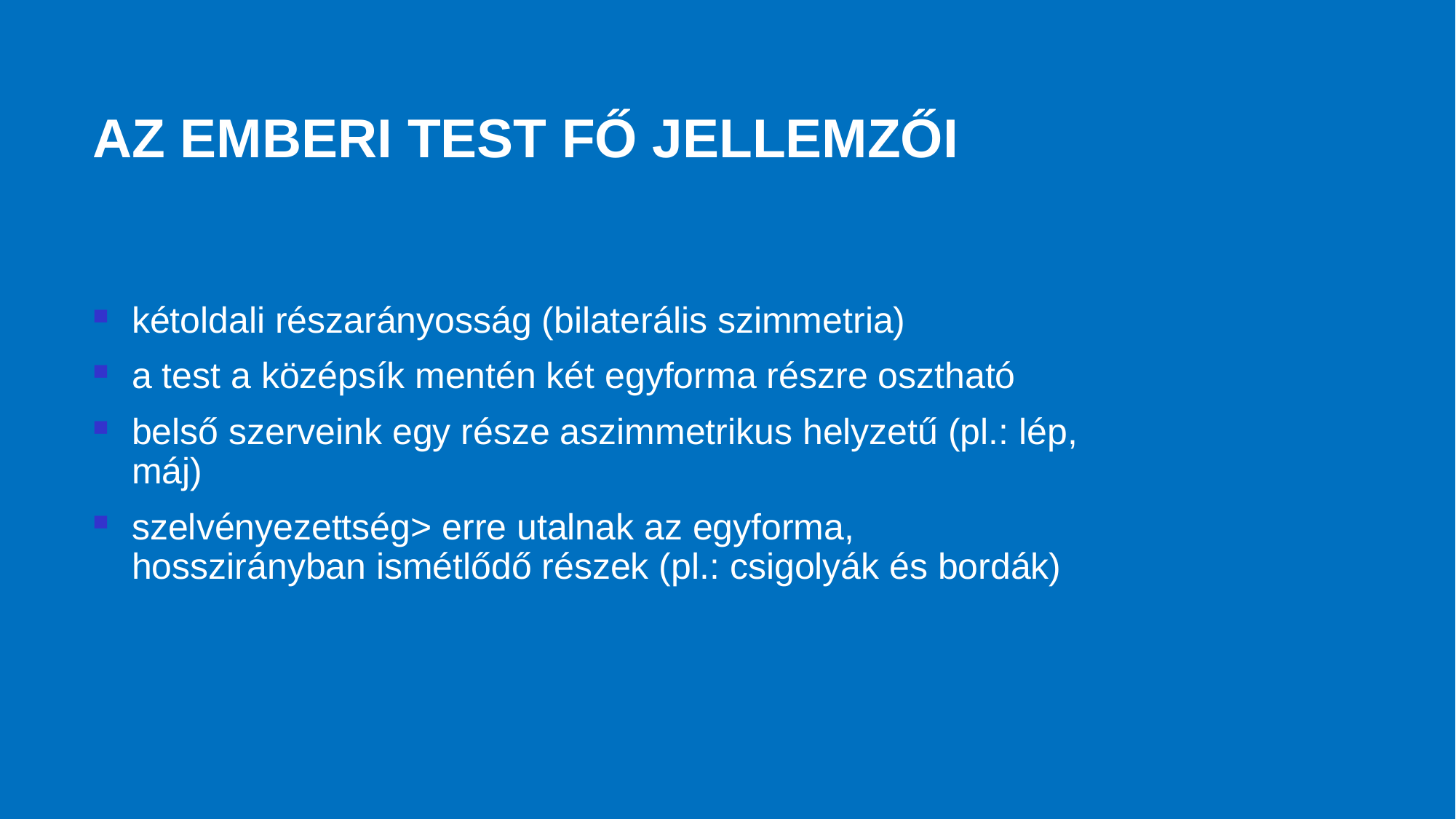

# Az emberi test fő jellemzői
kétoldali részarányosság (bilaterális szimmetria)
a test a középsík mentén két egyforma részre osztható
belső szerveink egy része aszimmetrikus helyzetű (pl.: lép, máj)
szelvényezettség> erre utalnak az egyforma, hosszirányban ismétlődő részek (pl.: csigolyák és bordák)